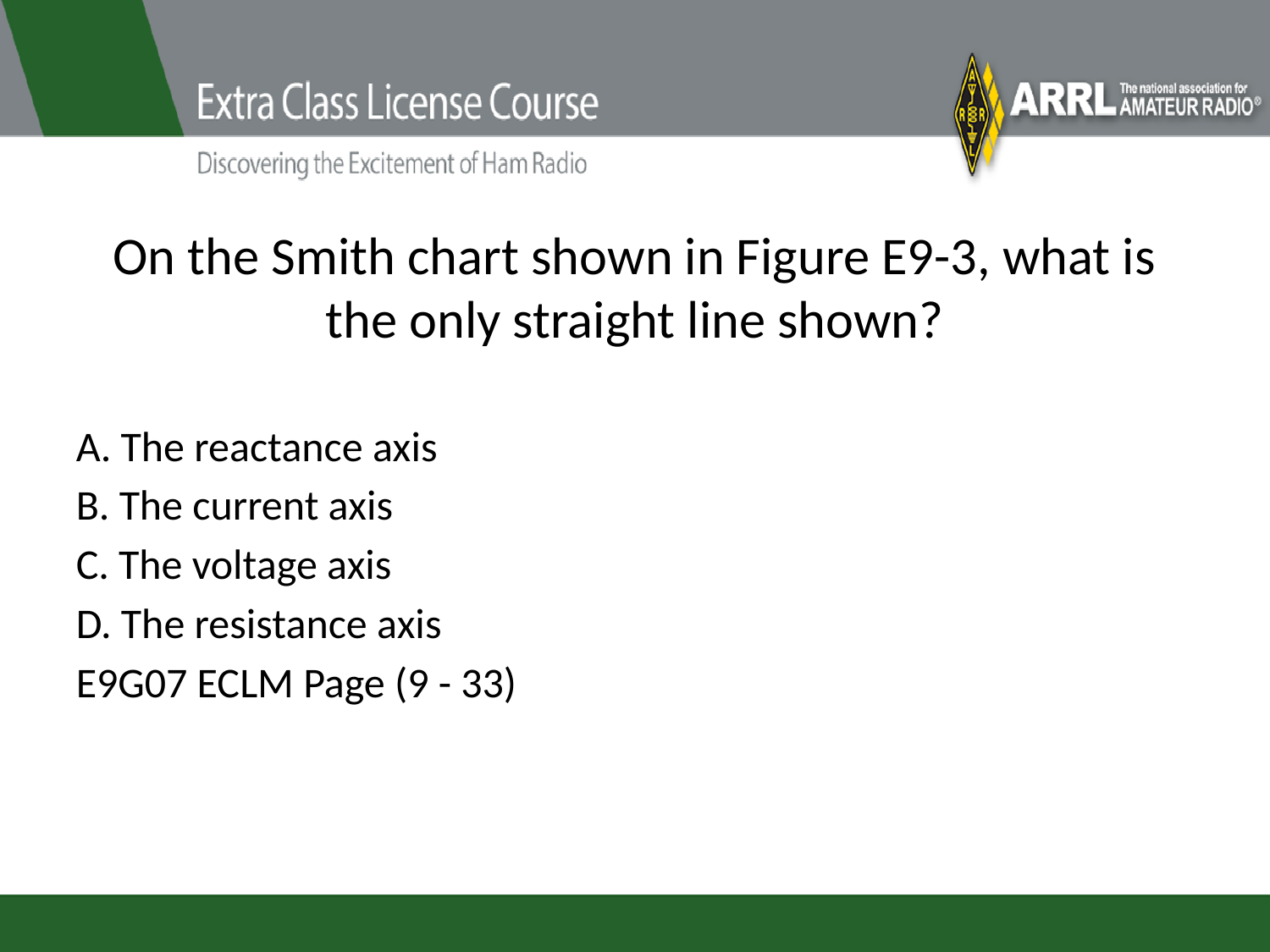

# On the Smith chart shown in Figure E9-3, what is the only straight line shown?
A. The reactance axis
B. The current axis
C. The voltage axis
D. The resistance axis
E9G07 ECLM Page (9 - 33)